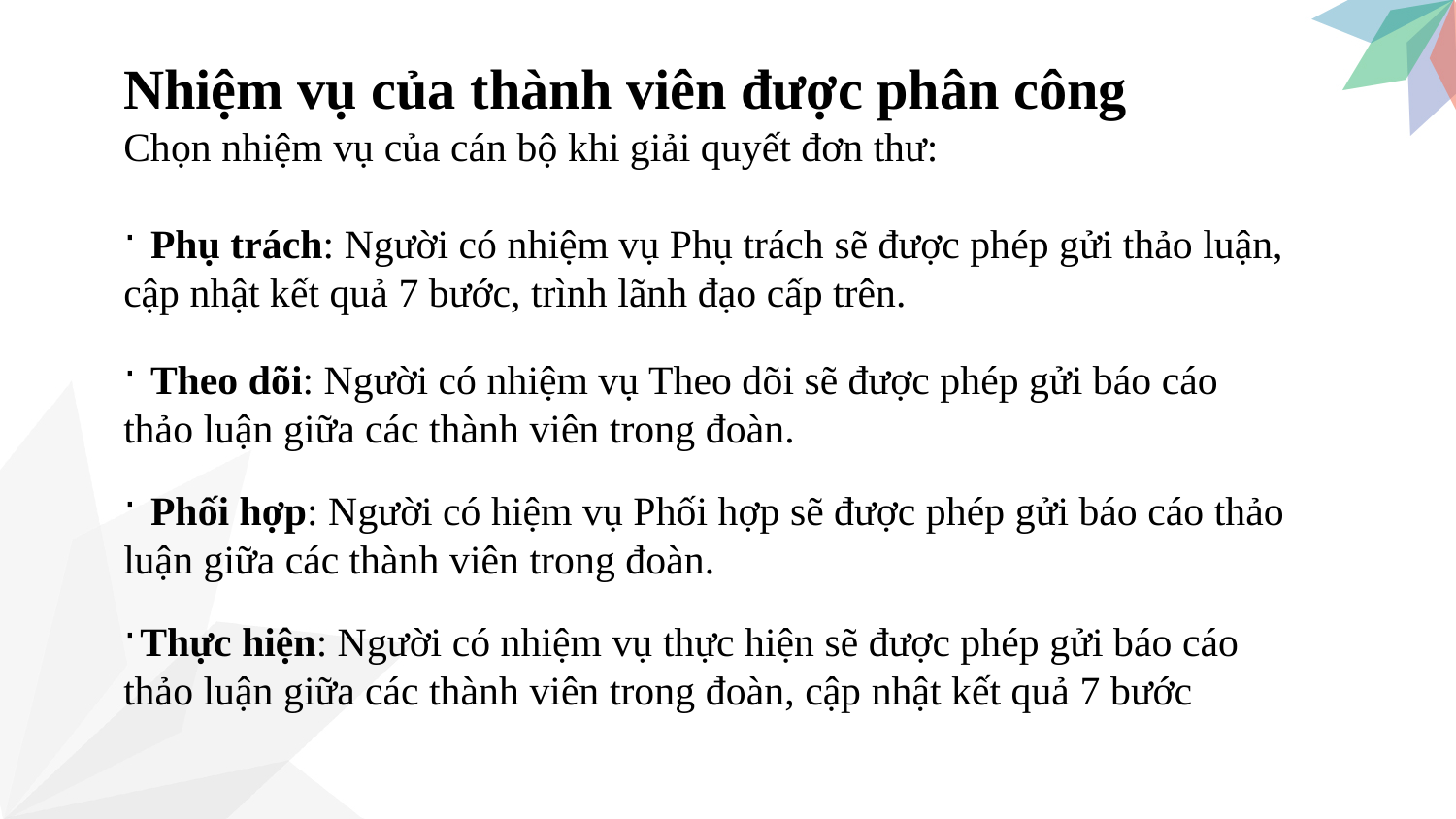

Nhiệm vụ của thành viên được phân công
Chọn nhiệm vụ của cán bộ khi giải quyết đơn thư:

 Phụ trách: Người có nhiệm vụ Phụ trách sẽ được phép gửi thảo luận, cập nhật kết quả 7 bước, trình lãnh đạo cấp trên.

 Theo dõi: Người có nhiệm vụ Theo dõi sẽ được phép gửi báo cáo thảo luận giữa các thành viên trong đoàn.

 Phối hợp: Người có hiệm vụ Phối hợp sẽ được phép gửi báo cáo thảo luận giữa các thành viên trong đoàn.

Thực hiện: Người có nhiệm vụ thực hiện sẽ được phép gửi báo cáo
thảo luận giữa các thành viên trong đoàn, cập nhật kết quả 7 bước